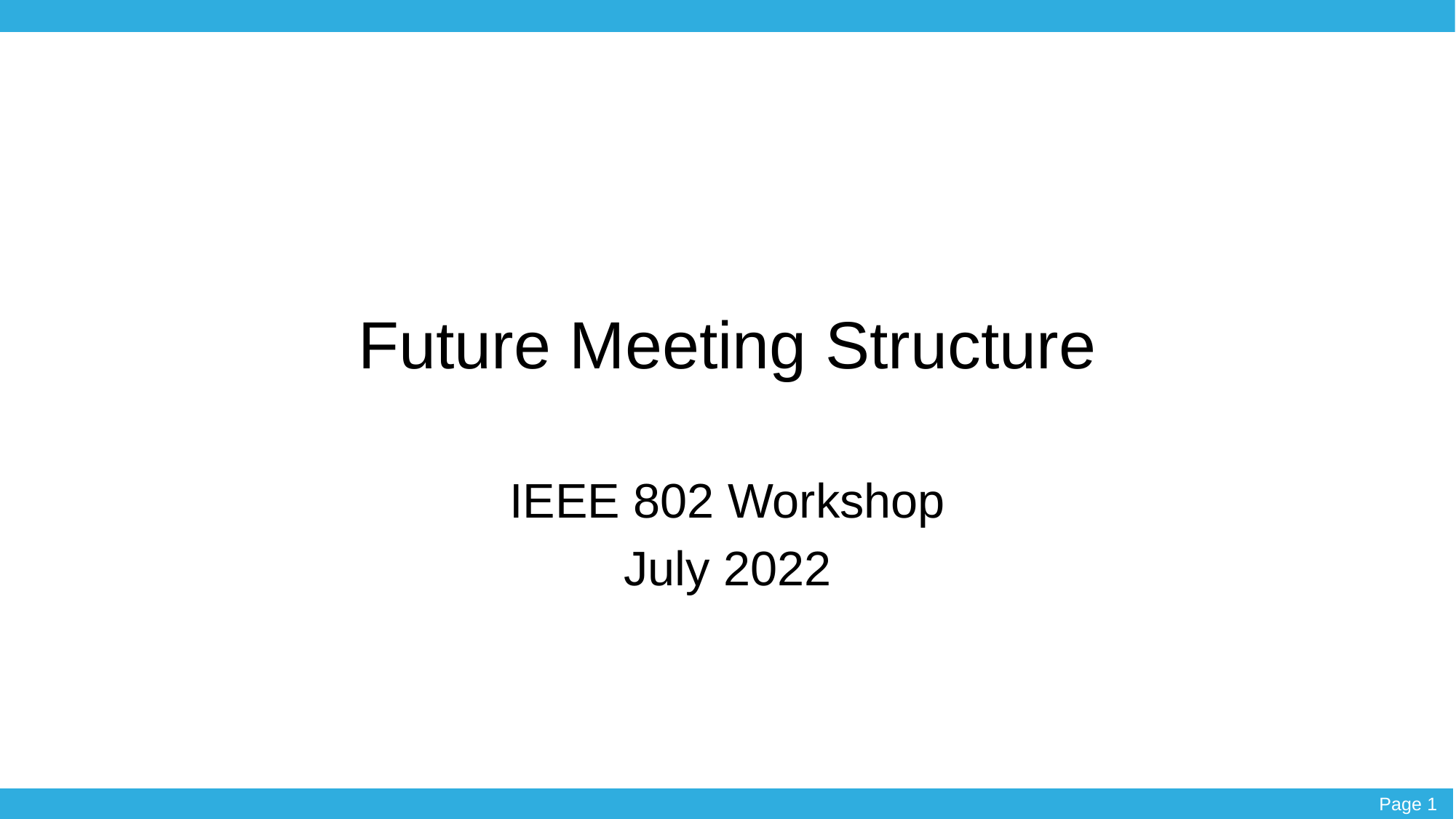

# Future Meeting Structure
IEEE 802 Workshop
July 2022